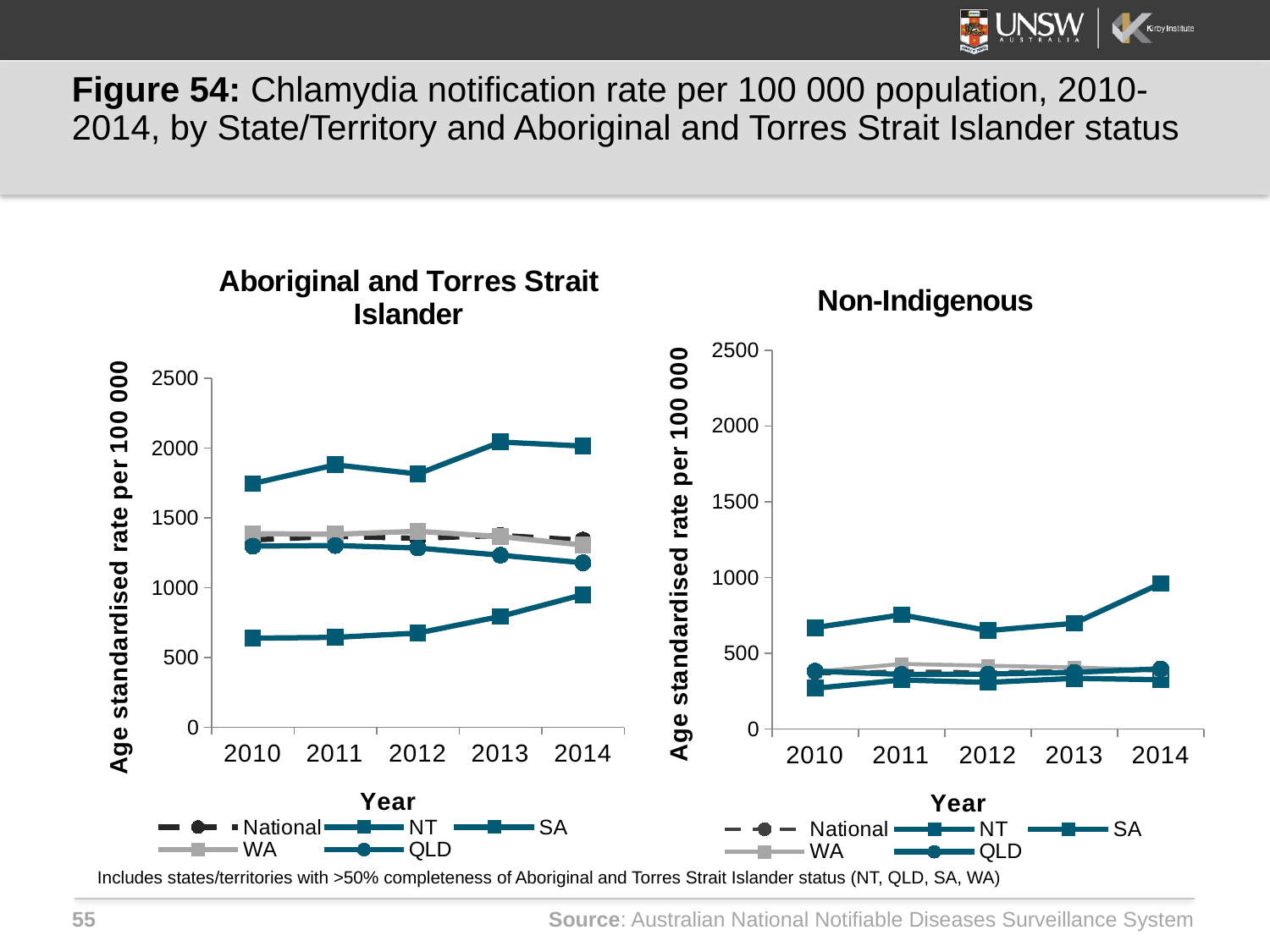

# Figure 54: Chlamydia notification rate per 100 000 population, 2010-2014, by State/Territory and Aboriginal and Torres Strait Islander status

### Chart: Aboriginal and Torres Strait Islander

| Category | National | NT | SA | WA | QLD |
|---|---|---|---|---|---|
| 2010 | 1342.39 | 1746.8 | 638.7 | 1388.1 | 1298.5 |
| 2011 | 1368.486 | 1880.6 | 644.4 | 1383.3 | 1302.8 |
| 2012 | 1354.405 | 1815.3 | 675.4 | 1404.3 | 1284.9 |
| 2013 | 1374.682 | 2044.0 | 794.4 | 1366.5 | 1233.5 |
| 2014 | 1341.237 | 2015.3 | 950.5 | 1306.1 | 1179.3 |

### Chart: Non-Indigenous

| Category | National | NT | SA | WA | QLD |
|---|---|---|---|---|---|
| 2010 | 366.6087 | 669.9 | 269.6 | 378.7 | 382.5 |
| 2011 | 381.4513 | 754.1 | 324.1 | 429.8 | 360.7 |
| 2012 | 375.0743 | 650.0 | 308.2 | 418.4 | 363.2 |
| 2013 | 384.2922 | 697.8 | 334.9 | 407.3 | 375.0 |
| 2014 | 388.5323 | 960.4 | 326.3 | 387.7 | 397.6 |
Includes states/territories with >50% completeness of Aboriginal and Torres Strait Islander status (NT, QLD, SA, WA)
Source: Australian National Notifiable Diseases Surveillance System
55